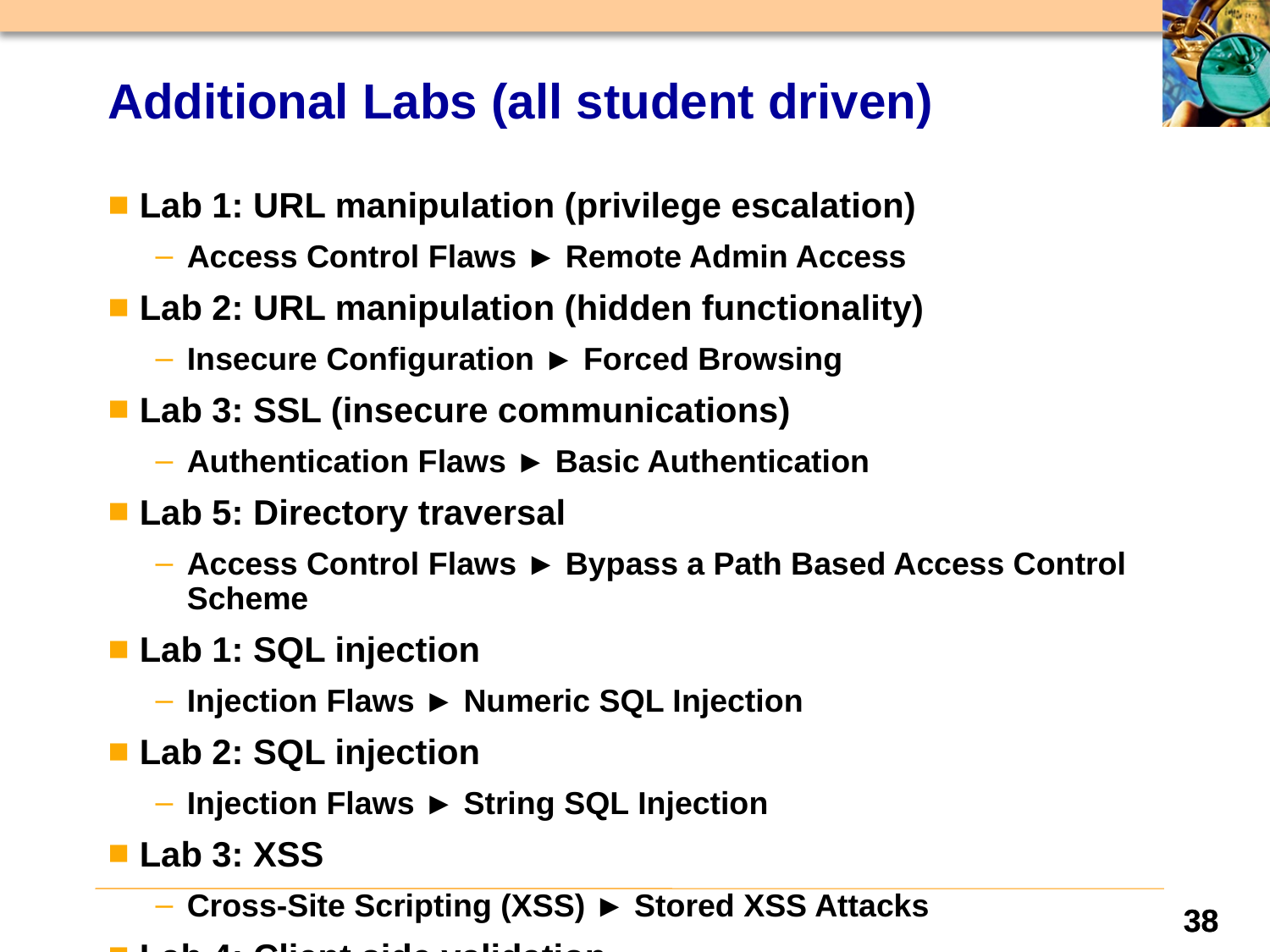

# Additional Labs (all student driven)
Lab 1: URL manipulation (privilege escalation)
Access Control Flaws ► Remote Admin Access
Lab 2: URL manipulation (hidden functionality)
Insecure Configuration ► Forced Browsing
Lab 3: SSL (insecure communications)
Authentication Flaws ► Basic Authentication
Lab 5: Directory traversal
Access Control Flaws ► Bypass a Path Based Access Control Scheme
Lab 1: SQL injection
Injection Flaws ► Numeric SQL Injection
Lab 2: SQL injection
Injection Flaws ► String SQL Injection
Lab 3: XSS
Cross-Site Scripting (XSS) ► Stored XSS Attacks
Lab 4: Client side validation
Parameter Tampering ► Bypass Client Side JavaScript Validation

38